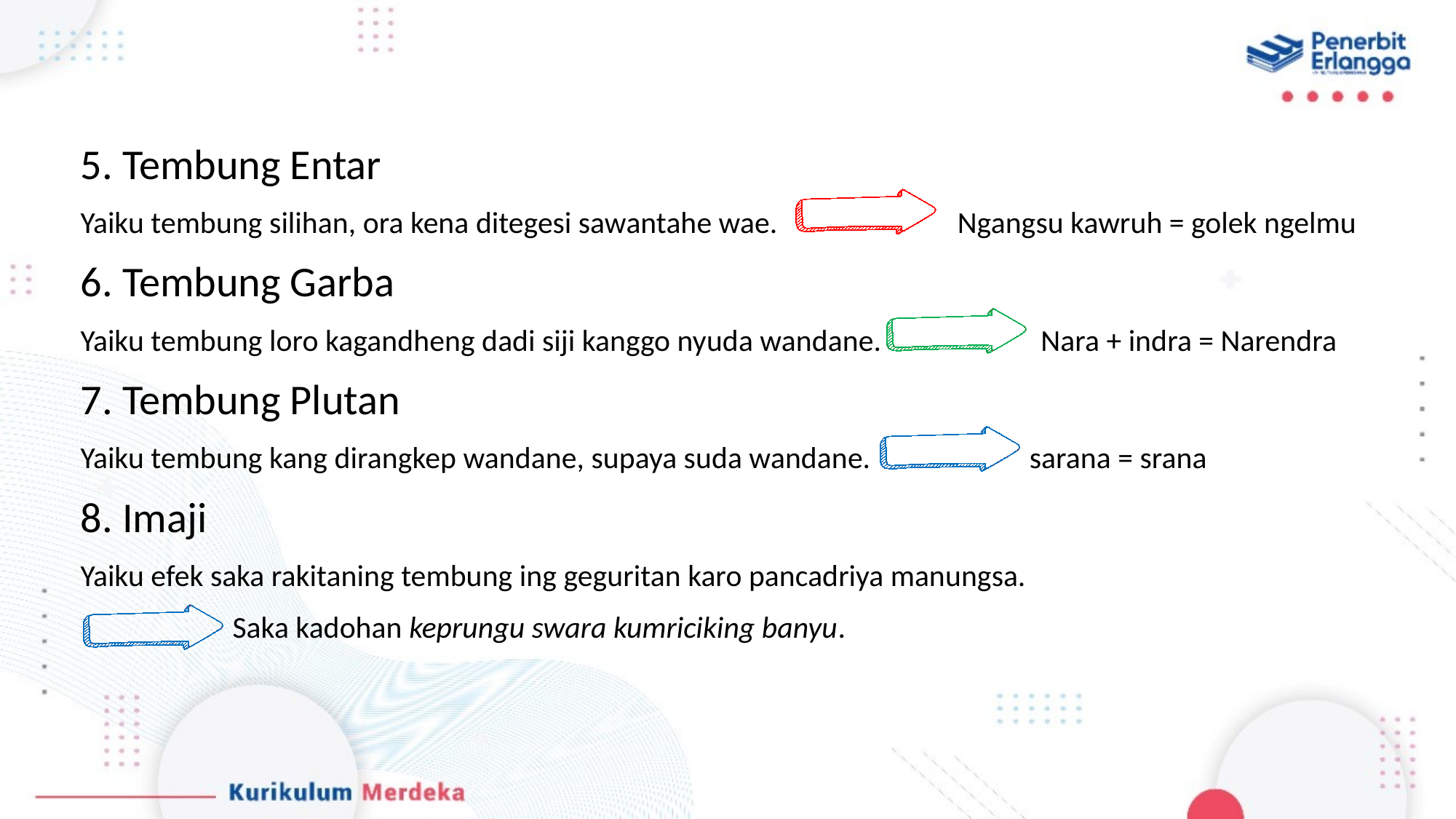

5. Tembung Entar
Yaiku tembung silihan, ora kena ditegesi sawantahe wae.                          Ngangsu kawruh = golek ngelmu
6. Tembung Garba
Yaiku tembung loro kagandheng dadi siji kanggo nyuda wandane.                       Nara + indra = Narendra
7. Tembung Plutan
Yaiku tembung kang dirangkep wandane, supaya suda wandane.                       sarana = srana
8. Imaji
Yaiku efek saka rakitaning tembung ing geguritan karo pancadriya manungsa.
                      Saka kadohan keprungu swara kumriciking banyu.